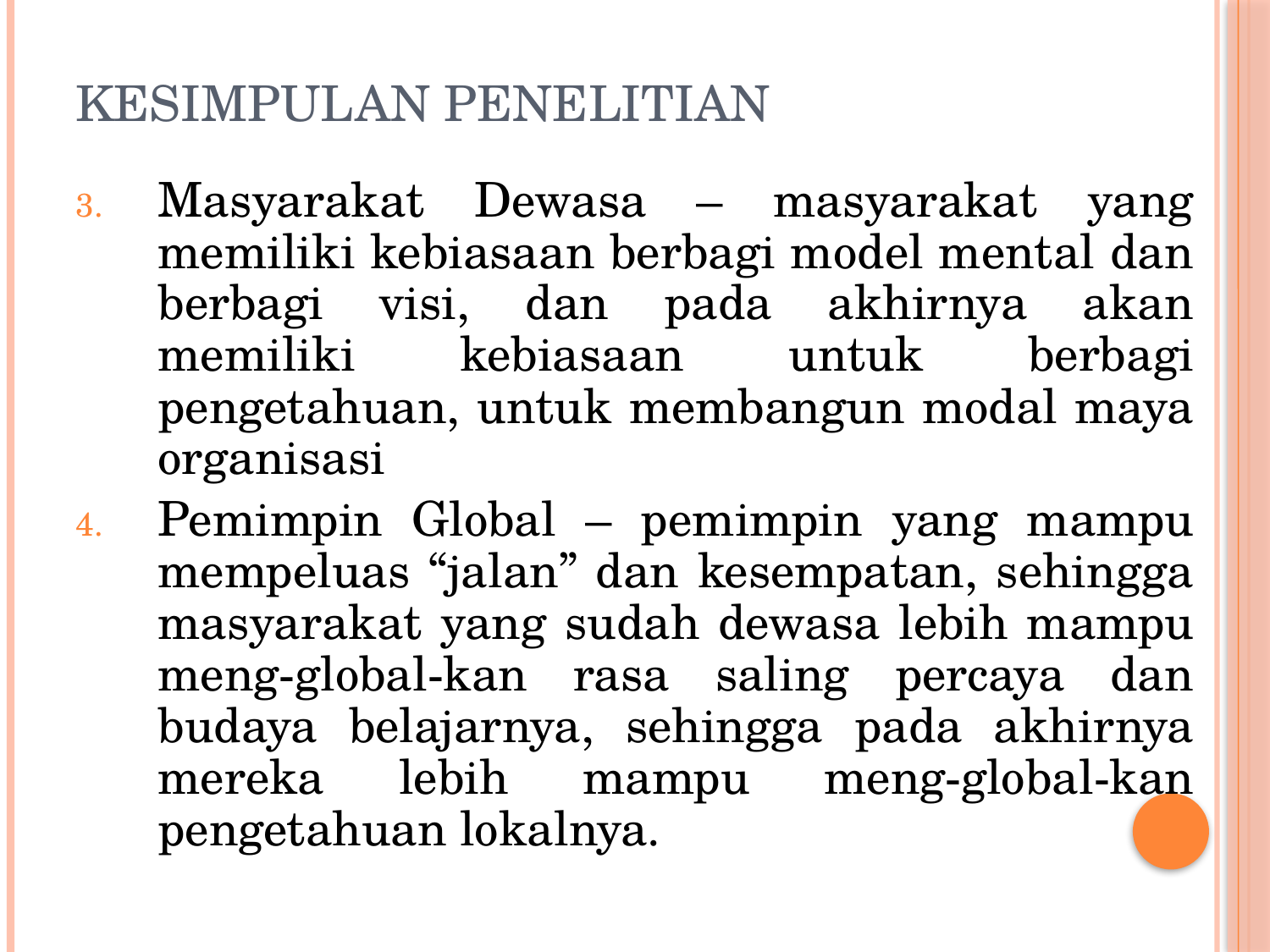

# Kesimpulan Penelitian
Masyarakat Dewasa – masyarakat yang memiliki kebiasaan berbagi model mental dan berbagi visi, dan pada akhirnya akan memiliki kebiasaan untuk berbagi pengetahuan, untuk membangun modal maya organisasi
Pemimpin Global – pemimpin yang mampu mempeluas “jalan” dan kesempatan, sehingga masyarakat yang sudah dewasa lebih mampu meng-global-kan rasa saling percaya dan budaya belajarnya, sehingga pada akhirnya mereka lebih mampu meng-global-kan pengetahuan lokalnya.